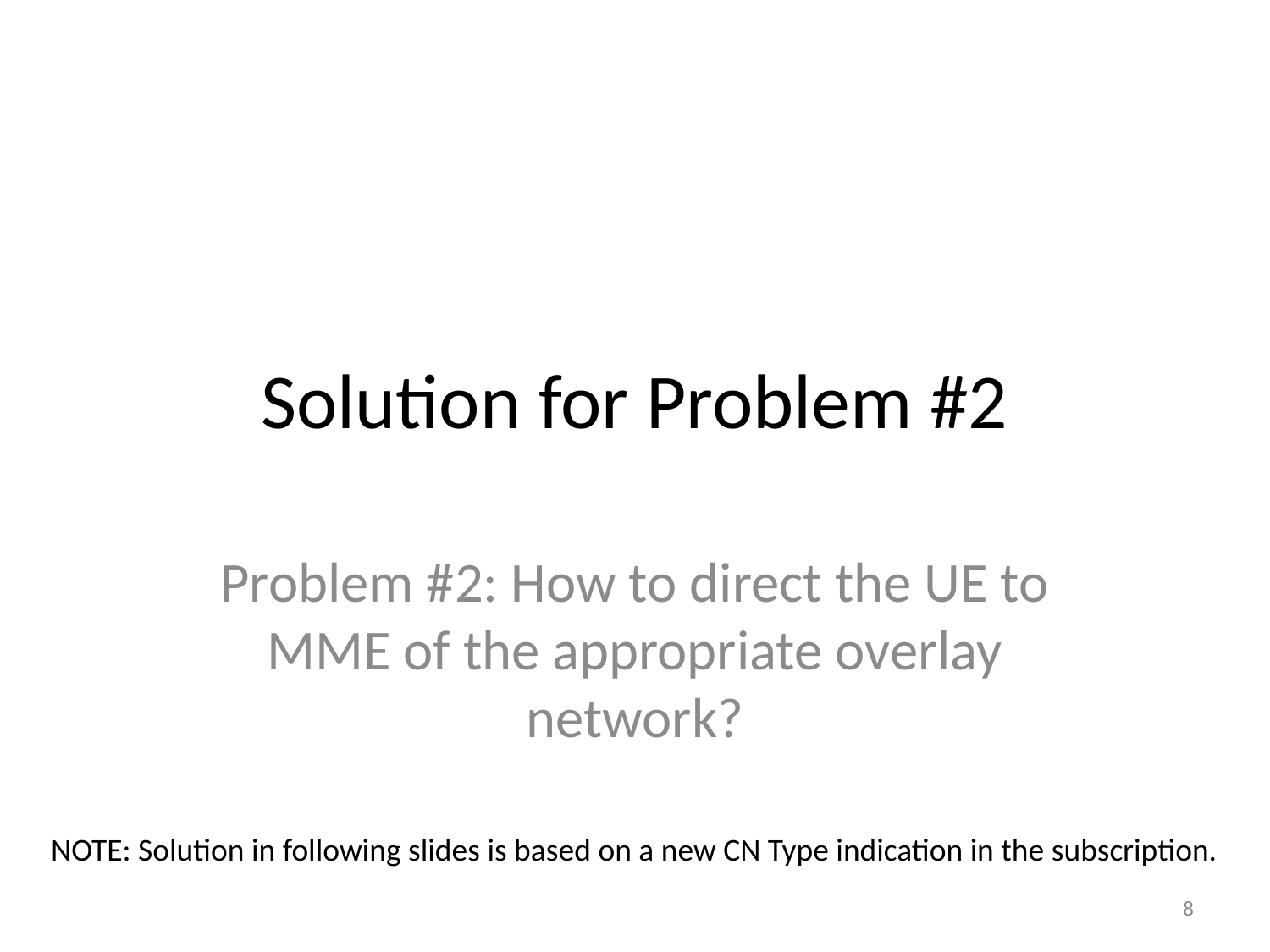

# Solution for Problem #2
Problem #2: How to direct the UE to MME of the appropriate overlay network?

NOTE: Solution in following slides is based on a new CN Type indication in the subscription.
8